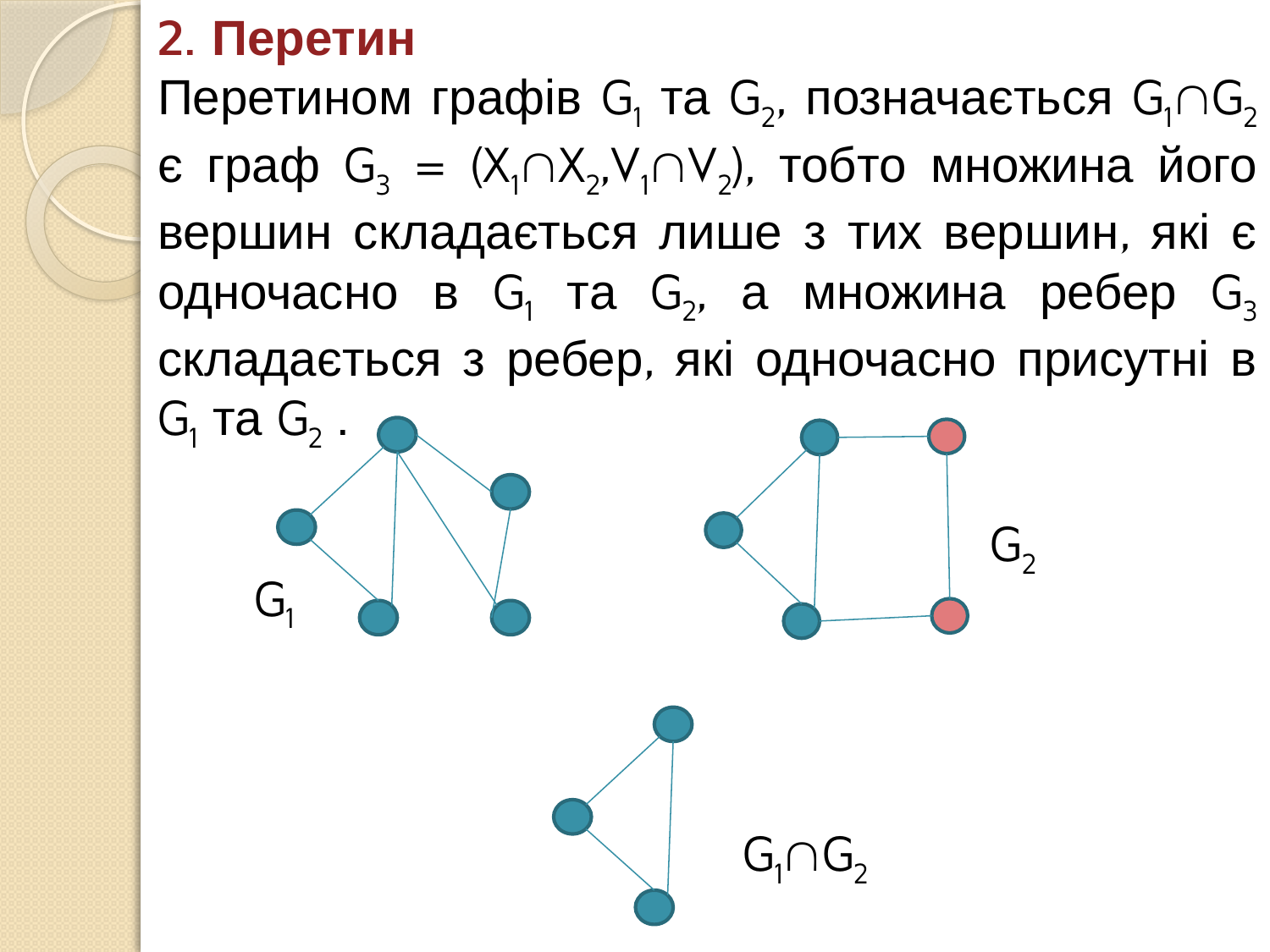

2. Перетин
Перетином графів G1 та G2, позначається G1∩G2 є граф G3 = (X1∩X2,V1∩V2), тобто множина його вершин складається лише з тих вершин, які є одночасно в G1 та G2, а множина ребер G3 складається з ребер, які одночасно присутні в G1 та G2 .

G2

G1

G1∩G2